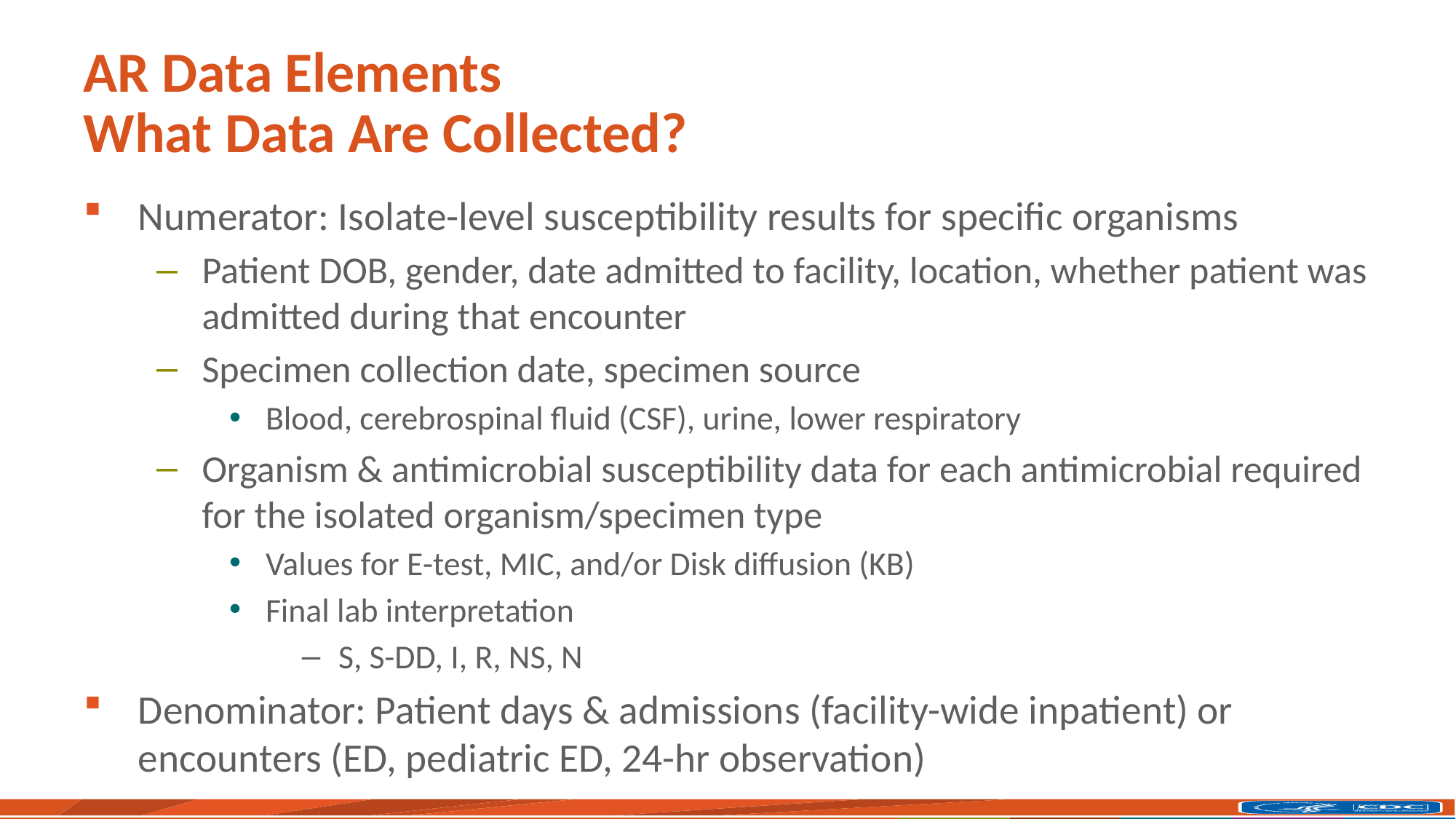

# AR Data Elements What Data Are Collected?
Numerator: Isolate-level susceptibility results for specific organisms
Patient DOB, gender, date admitted to facility, location, whether patient was admitted during that encounter
Specimen collection date, specimen source
Blood, cerebrospinal fluid (CSF), urine, lower respiratory
Organism & antimicrobial susceptibility data for each antimicrobial required for the isolated organism/specimen type
Values for E-test, MIC, and/or Disk diffusion (KB)
Final lab interpretation
S, S-DD, I, R, NS, N
Denominator: Patient days & admissions (facility-wide inpatient) or encounters (ED, pediatric ED, 24-hr observation)